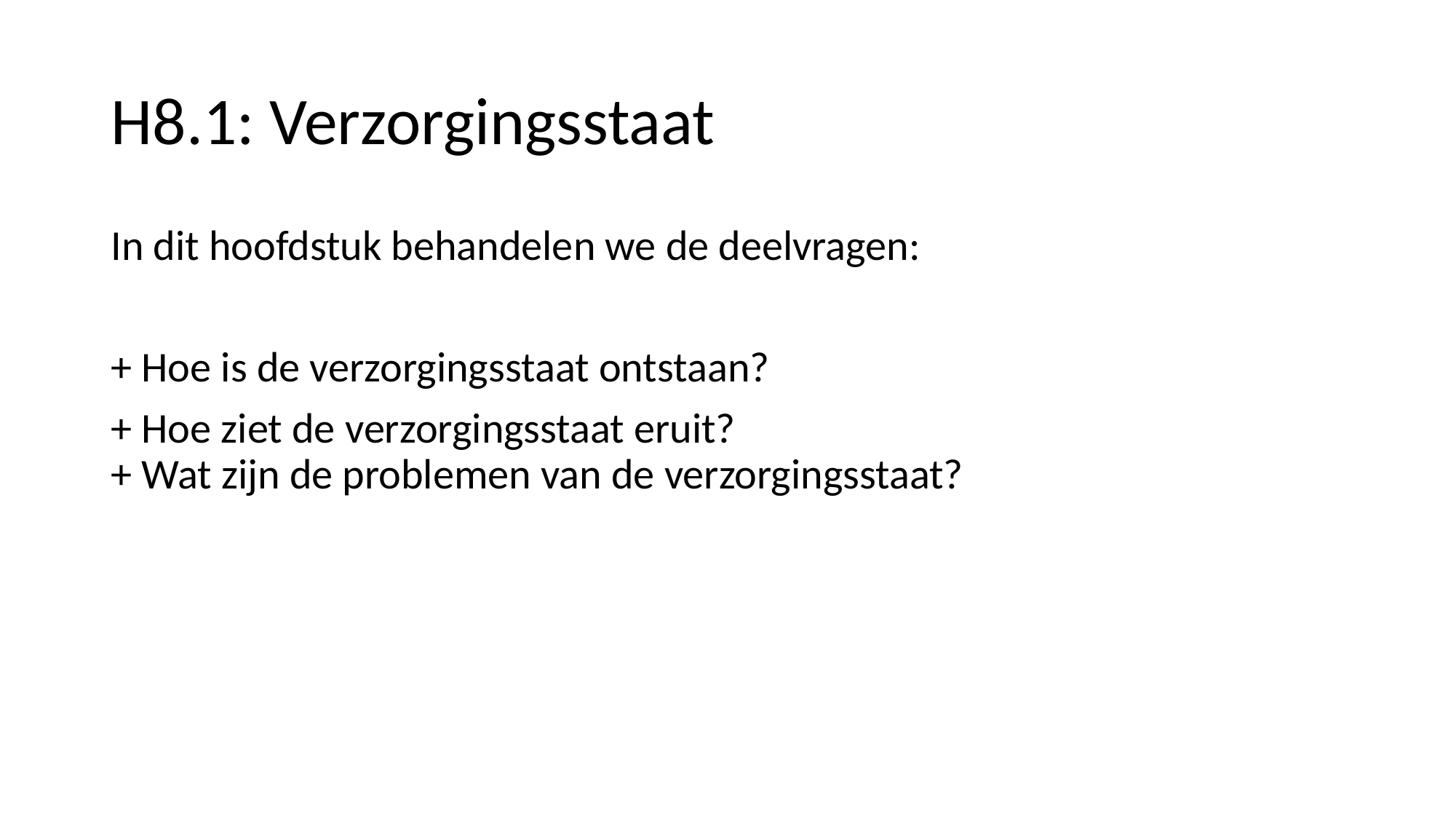

# H8.1: Verzorgingsstaat
In dit hoofdstuk behandelen we de deelvragen:

+ Hoe is de verzorgingsstaat ontstaan?
+ Hoe ziet de verzorgingsstaat eruit?
+ Wat zijn de problemen van de verzorgingsstaat?